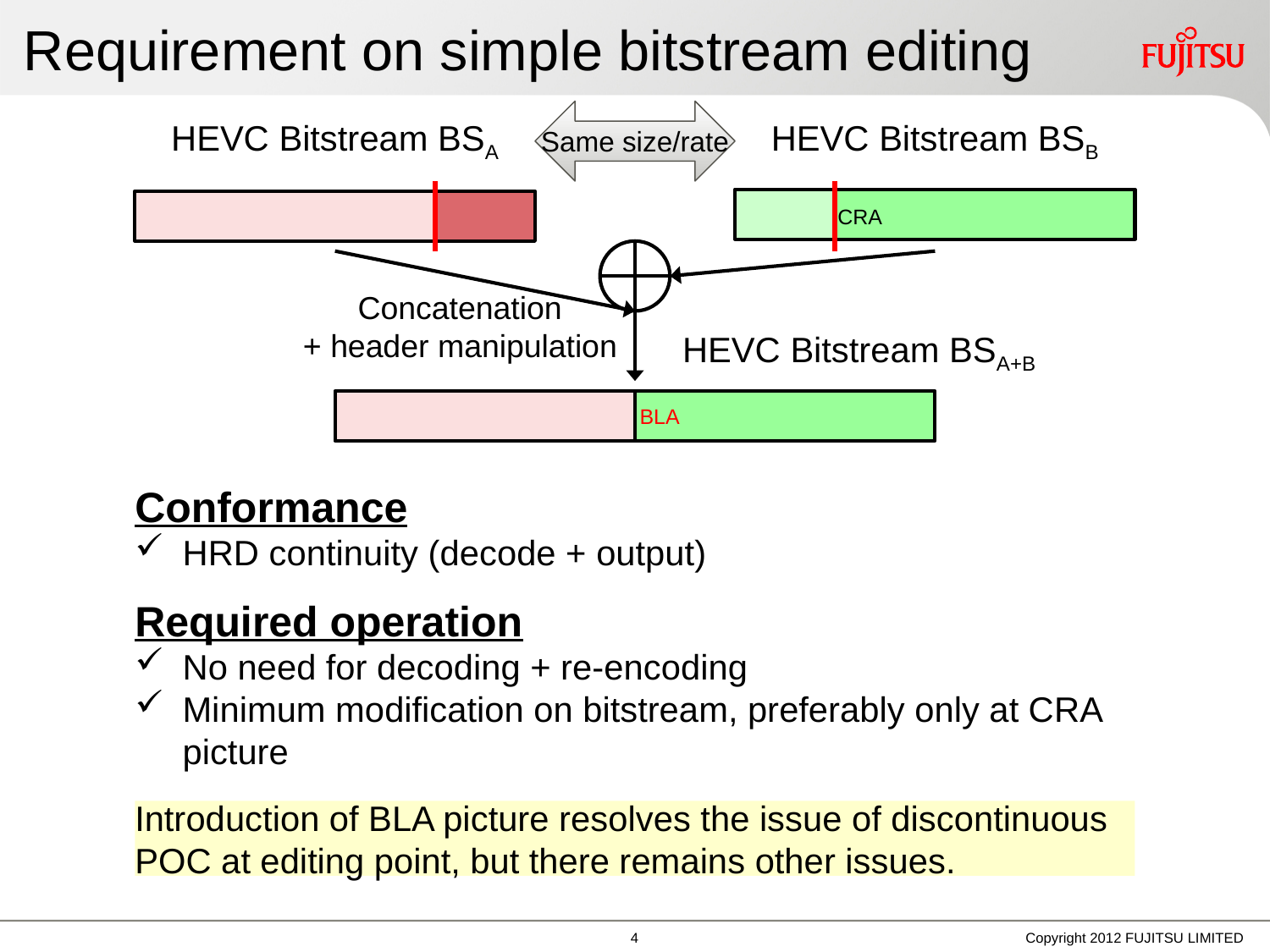

# Requirement on simple bitstream editing

HEVC Bitstream BSA
HEVC Bitstream BSB
Same size/rate

CRA

Concatenation
+ header manipulation
HEVC Bitstream BSA+B

BLA

Conformance
HRD continuity (decode + output)
Required operation
No need for decoding + re-encoding
Minimum modification on bitstream, preferably only at CRA picture
Introduction of BLA picture resolves the issue of discontinuous POC at editing point, but there remains other issues.
4
Copyright 2012 FUJITSU LIMITED